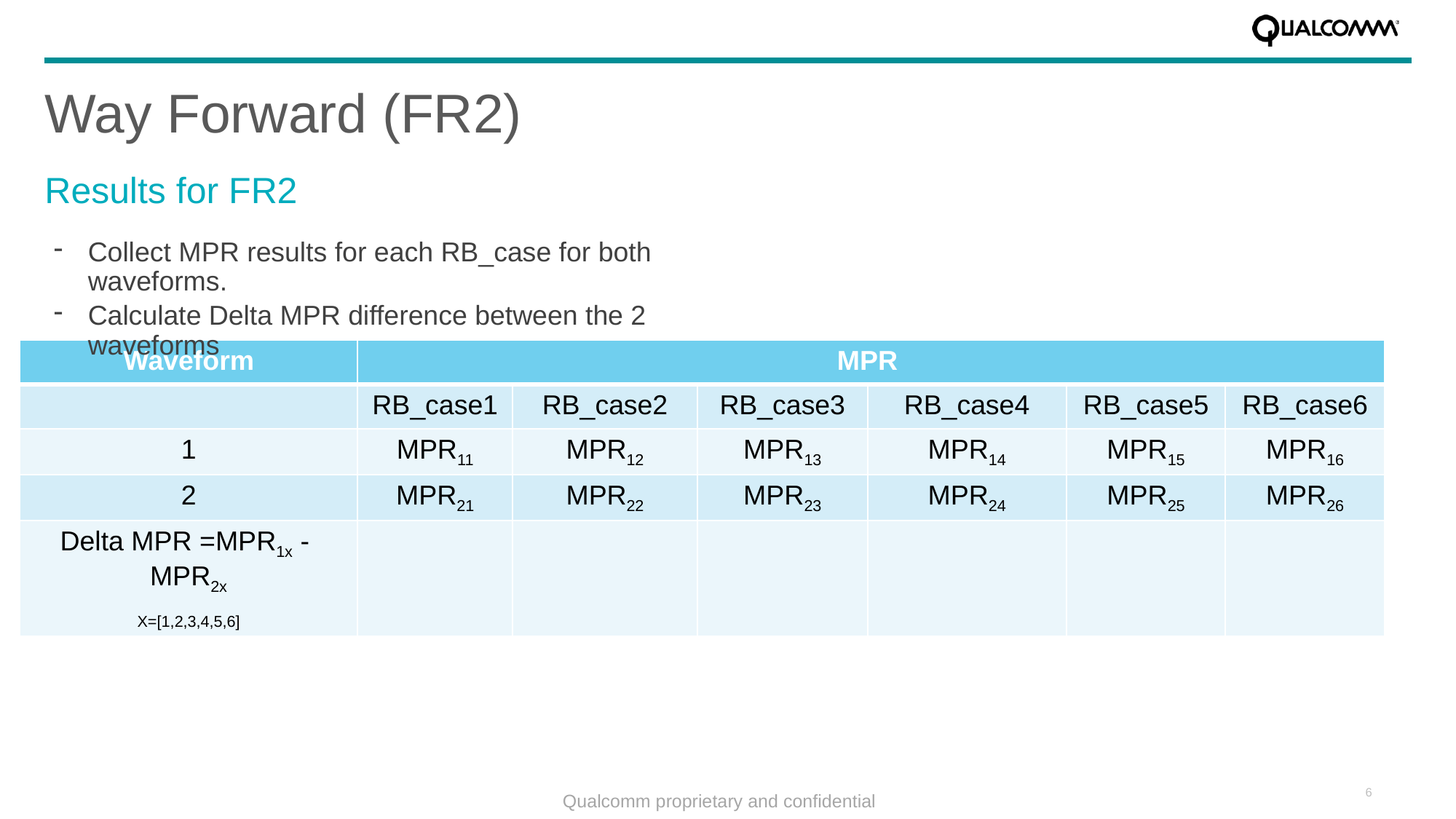

# Way Forward (FR2)
Results for FR2
Collect MPR results for each RB_case for both waveforms.
Calculate Delta MPR difference between the 2 waveforms
| Waveform | MPR |  |  |  |  |  |
| --- | --- | --- | --- | --- | --- | --- |
|  | RB\_case1 | RB\_case2 | RB\_case3 | RB\_case4 | RB\_case5 | RB\_case6 |
| 1 | MPR11 | MPR12 | MPR13 | MPR14 | MPR15 | MPR16 |
| 2 | MPR21 | MPR22 | MPR23 | MPR24 | MPR25 | MPR26 |
| Delta MPR =MPR1x - MPR2x X=[1,2,3,4,5,6] |  |  |  |  |  |  |